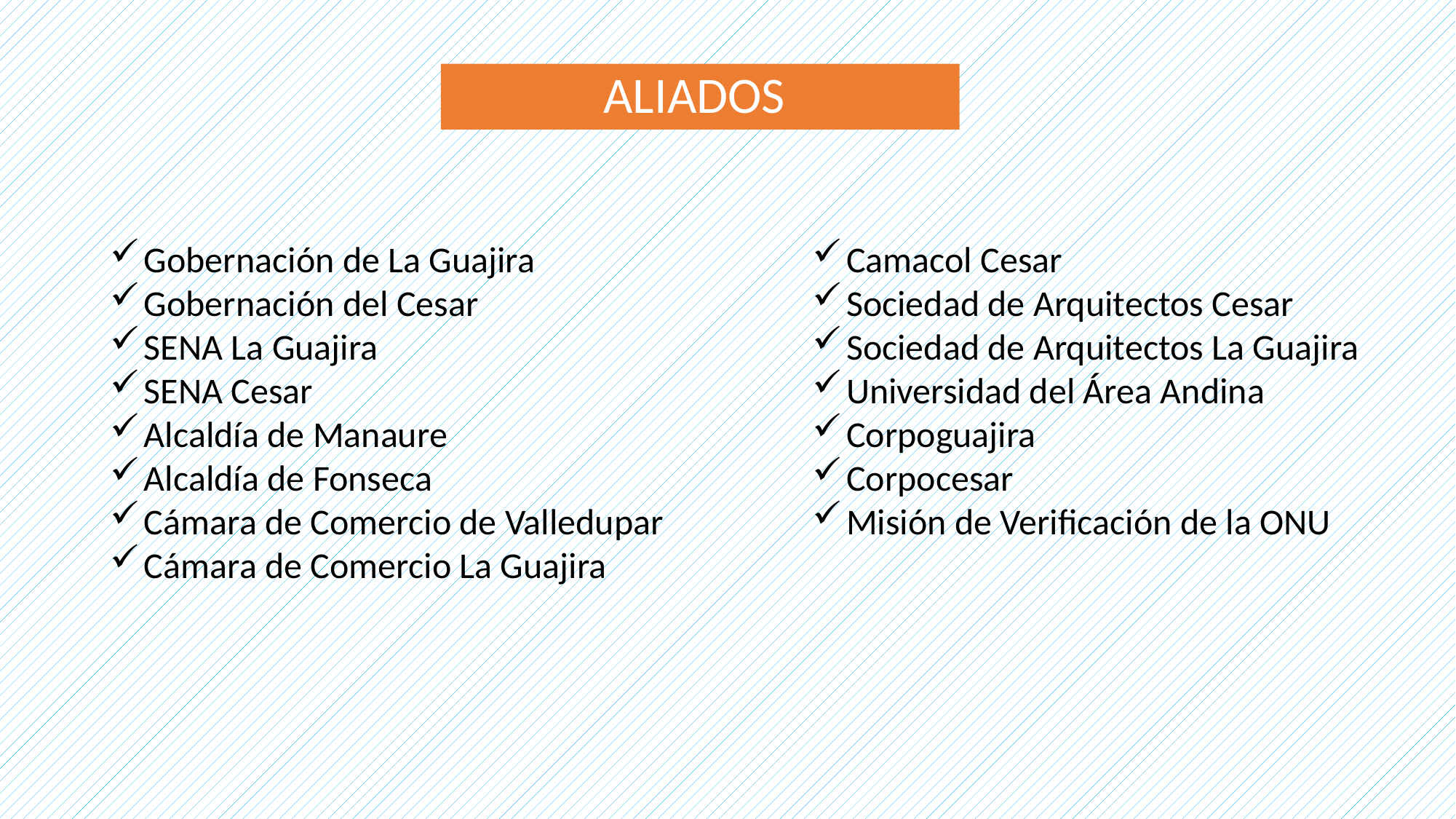

ALIADOS
Gobernación de La Guajira
Gobernación del Cesar
SENA La Guajira
SENA Cesar
Alcaldía de Manaure
Alcaldía de Fonseca
Cámara de Comercio de Valledupar
Cámara de Comercio La Guajira
Camacol Cesar
Sociedad de Arquitectos Cesar
Sociedad de Arquitectos La Guajira
Universidad del Área Andina
Corpoguajira
Corpocesar
Misión de Verificación de la ONU